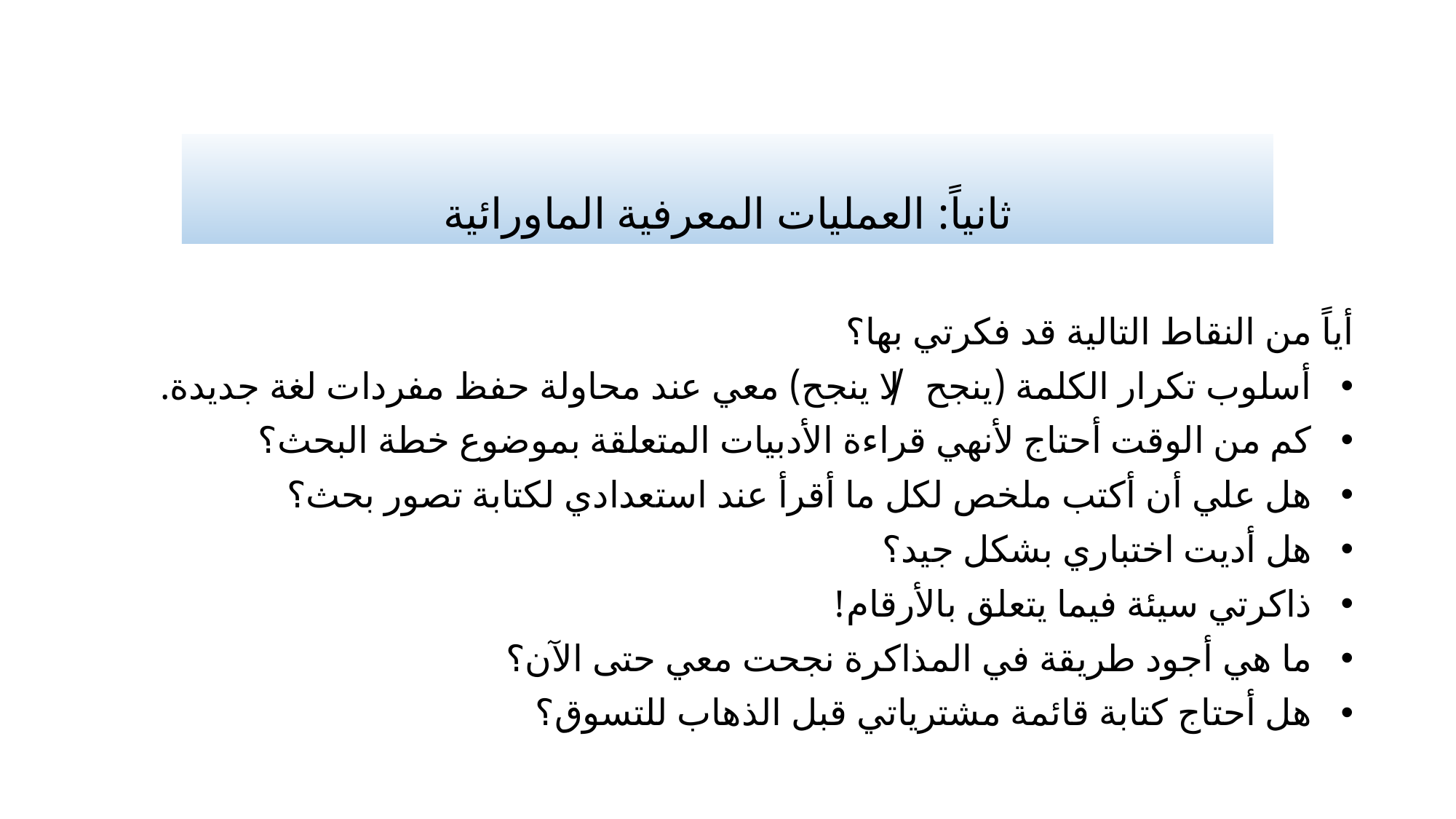

# ثانياً: العمليات المعرفية الماورائية
أياً من النقاط التالية قد فكرتي بها؟
أسلوب تكرار الكلمة (ينجح/ لا ينجح) معي عند محاولة حفظ مفردات لغة جديدة.
كم من الوقت أحتاج لأنهي قراءة الأدبيات المتعلقة بموضوع خطة البحث؟
هل علي أن أكتب ملخص لكل ما أقرأ عند استعدادي لكتابة تصور بحث؟
هل أديت اختباري بشكل جيد؟
ذاكرتي سيئة فيما يتعلق بالأرقام!
ما هي أجود طريقة في المذاكرة نجحت معي حتى الآن؟
هل أحتاج كتابة قائمة مشترياتي قبل الذهاب للتسوق؟